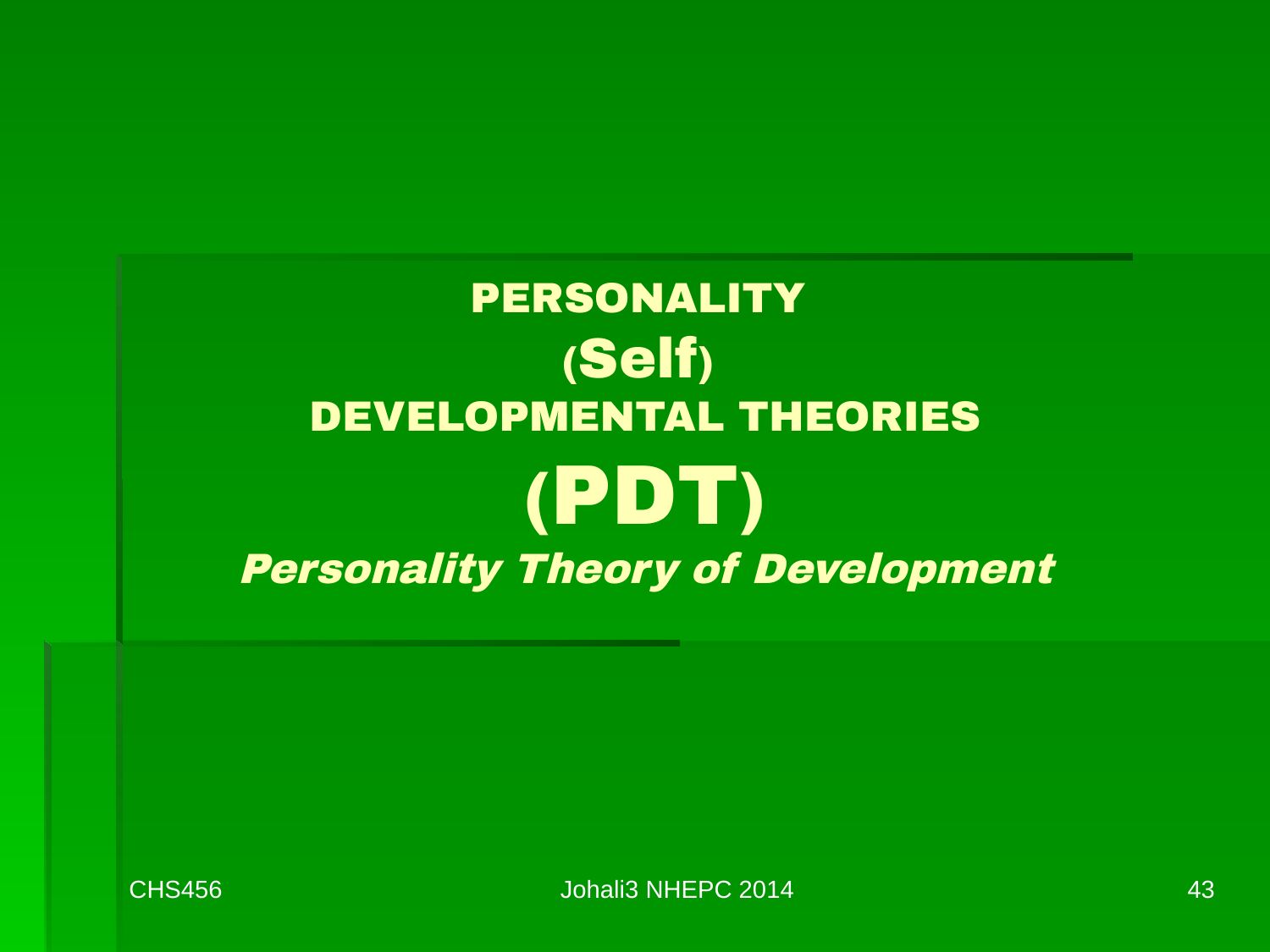

# PERSONALITY (Self) DEVELOPMENTAL THEORIES (PDT) Personality Theory of Development
CHS456
Johali3 NHEPC 2014
43